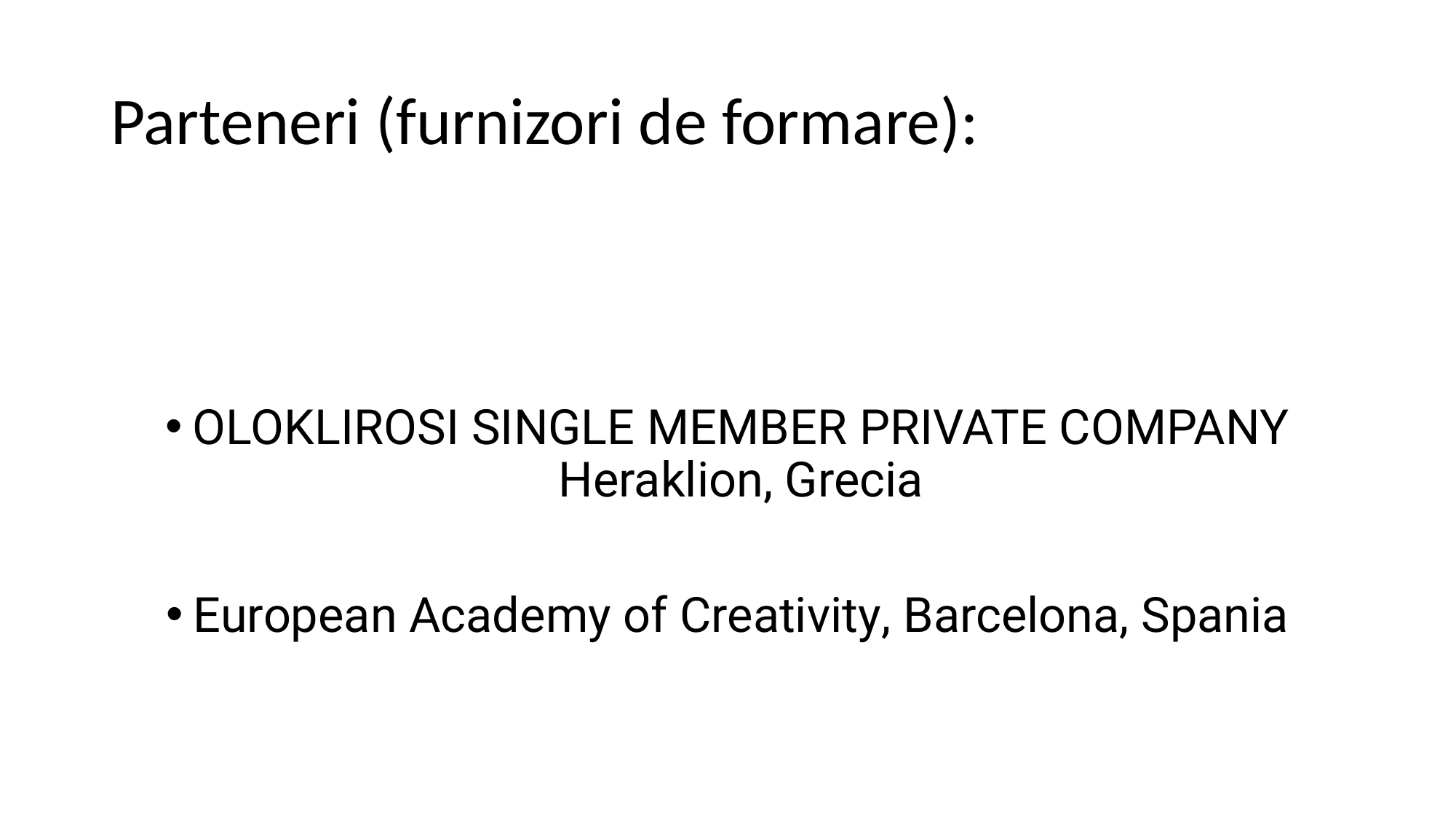

# Parteneri (furnizori de formare):
OLOKLIROSI SINGLE MEMBER PRIVATE COMPANY Heraklion, Grecia

European Academy of Creativity, Barcelona, Spania